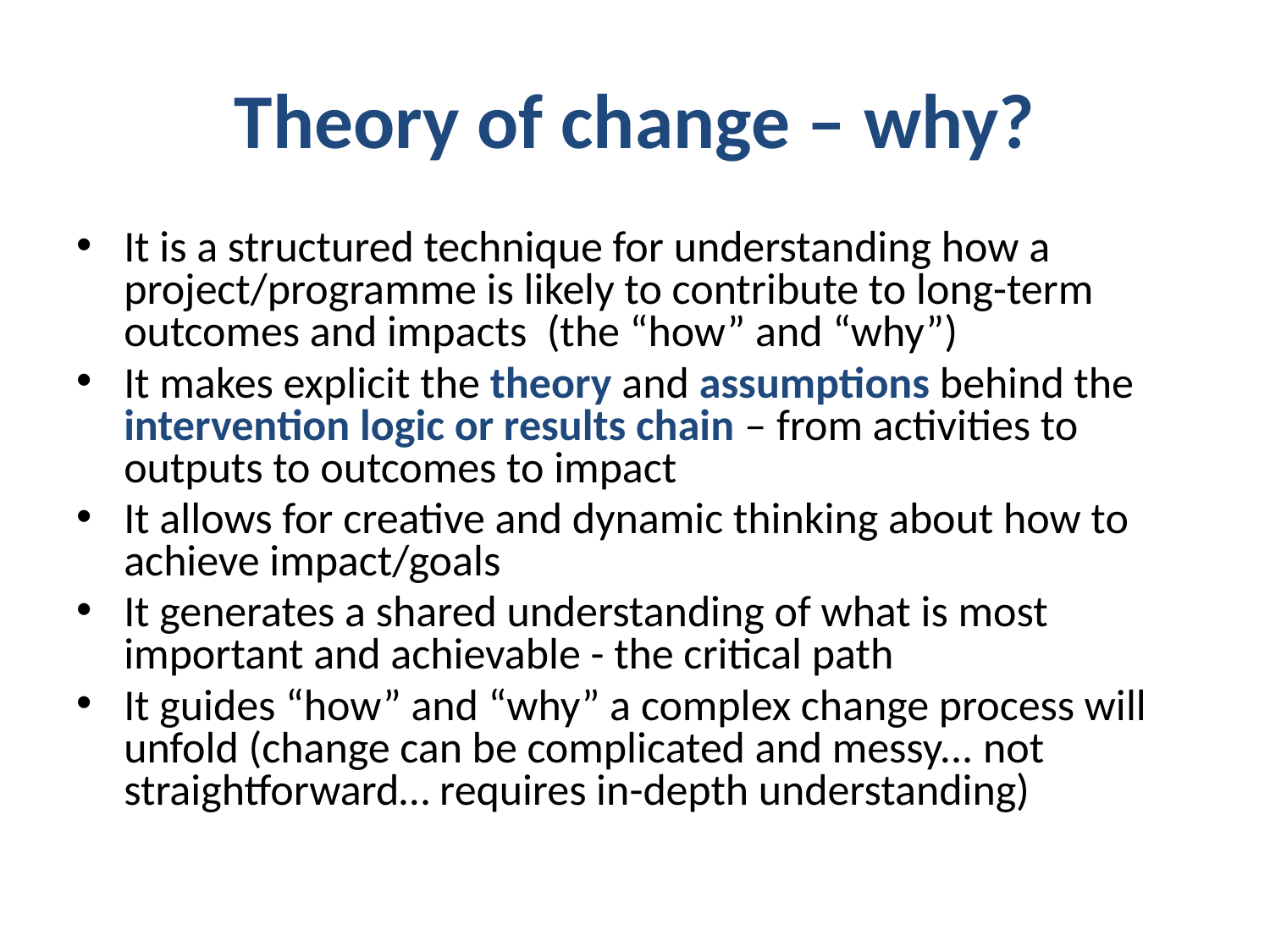

# Theory of change – why?
It is a structured technique for understanding how a project/programme is likely to contribute to long-term outcomes and impacts  (the “how” and “why”)
It makes explicit the theory and assumptions behind the intervention logic or results chain – from activities to outputs to outcomes to impact
It allows for creative and dynamic thinking about how to achieve impact/goals
It generates a shared understanding of what is most important and achievable - the critical path
It guides “how” and “why” a complex change process will unfold (change can be complicated and messy... not straightforward… requires in-depth understanding)